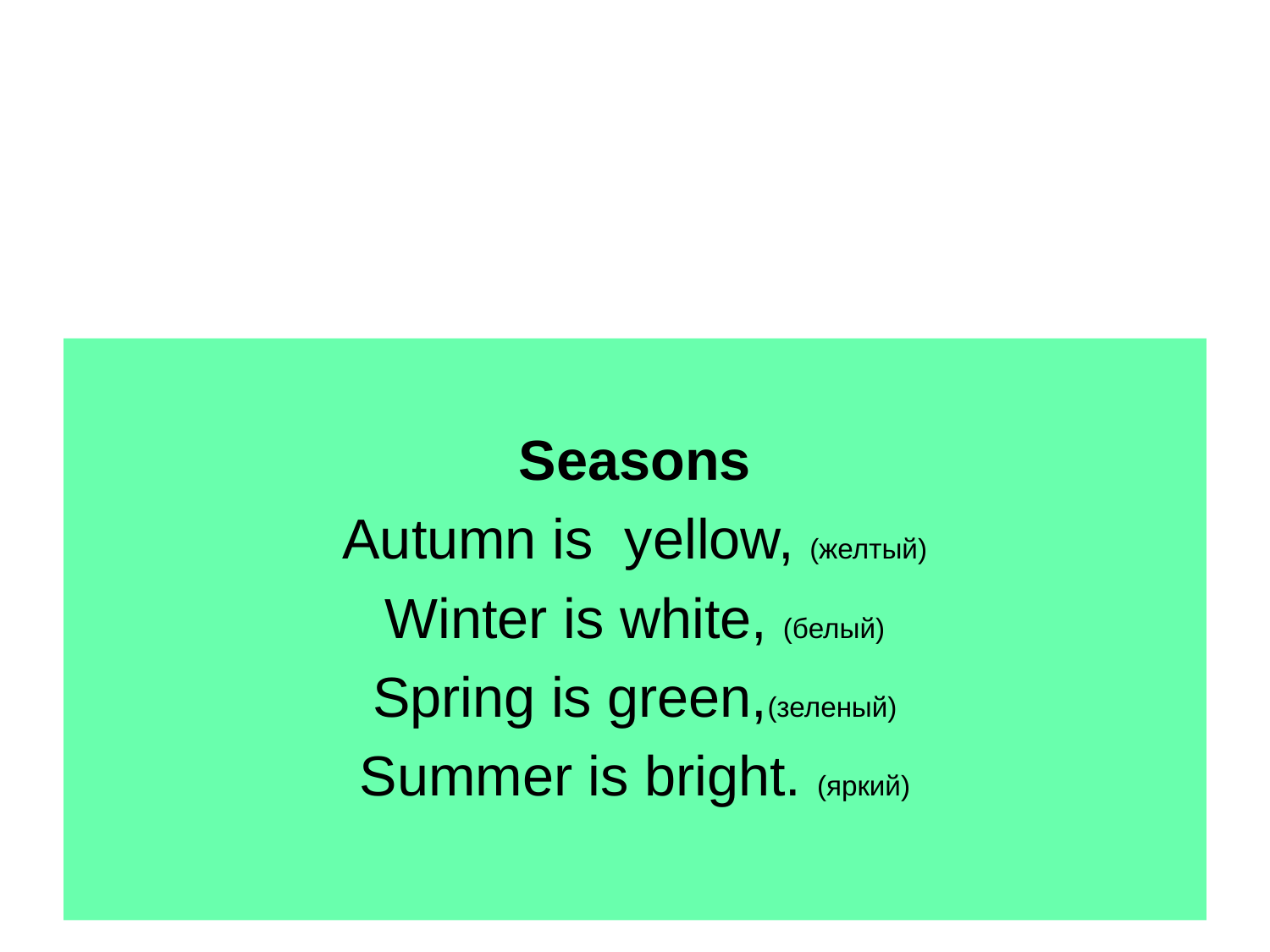

#

Seasons
Autumn is  yellow, (желтый)
Winter is white, (белый)
Spring is green,(зеленый)
Summer is bright. (яркий)